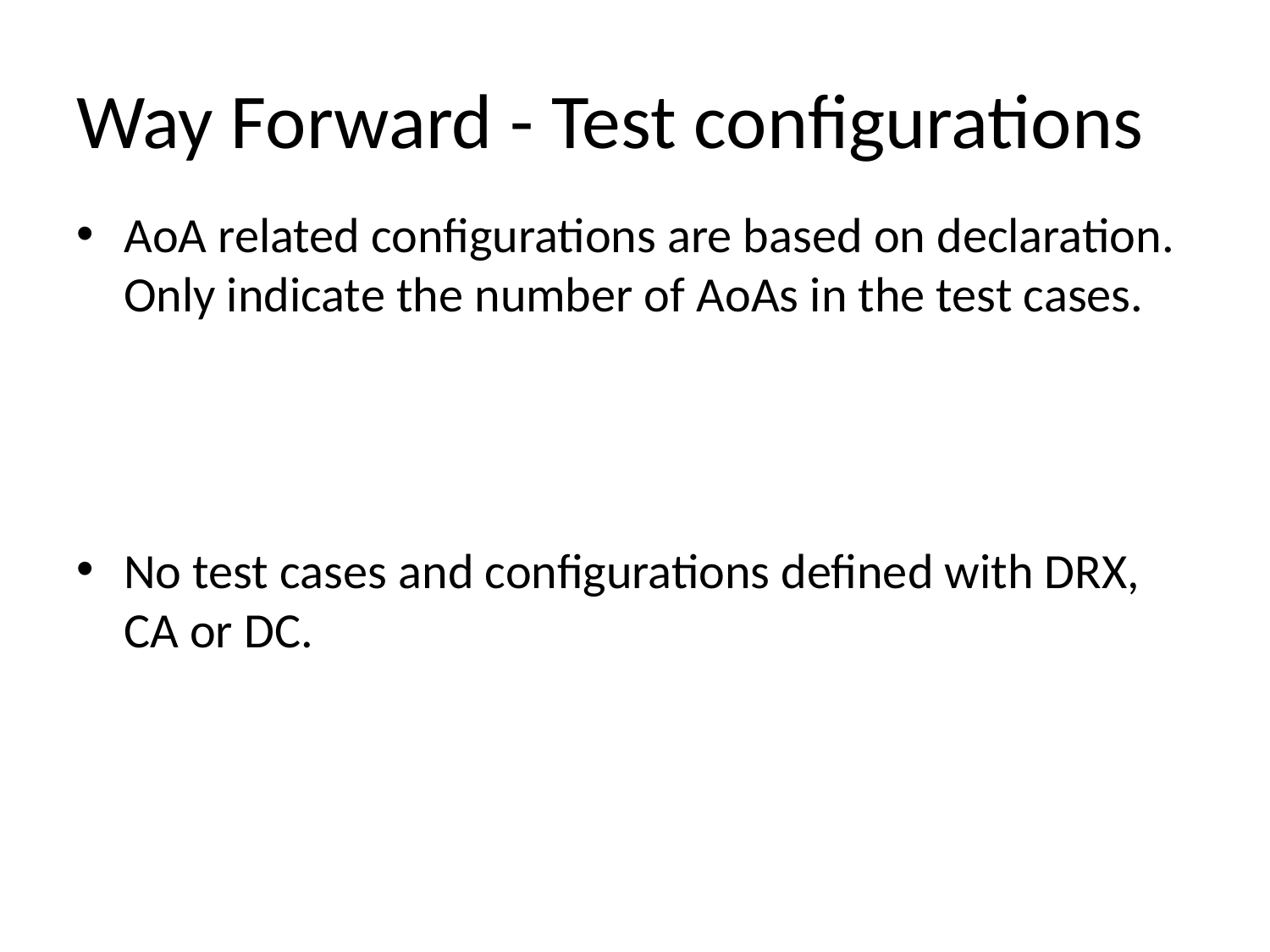

# Way Forward - Test configurations
AoA related configurations are based on declaration. Only indicate the number of AoAs in the test cases.

No test cases and configurations defined with DRX, CA or DC.